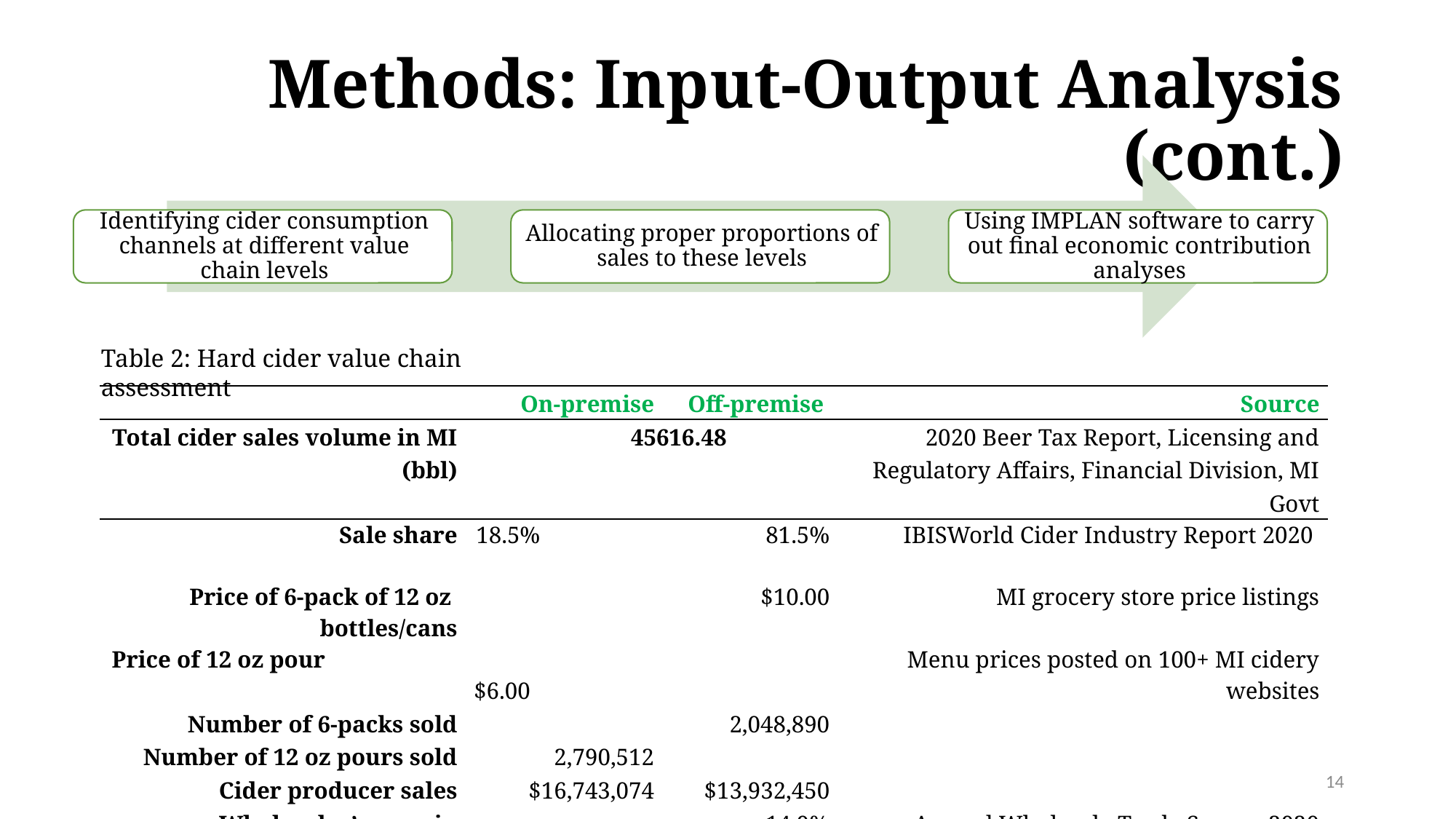

# Methods: Input-Output Analysis (cont.)
Identifying cider consumption channels at different value chain levels
Allocating proper proportions of sales to these levels
Using IMPLAN software to carry out final economic contribution analyses
Table 2: Hard cider value chain assessment
|  | On-premise | Off-premise | Source |
| --- | --- | --- | --- |
| Total cider sales volume in MI (bbl) | 45616.48 |  | 2020 Beer Tax Report, Licensing and Regulatory Affairs, Financial Division, MI Govt |
| Sale share | 18.5% | 81.5% | IBISWorld Cider Industry Report 2020 |
| Price of 6-pack of 12 oz bottles/cans |  | $10.00 | MI grocery store price listings |
| Price of 12 oz pour | $6.00 |  | Menu prices posted on 100+ MI cidery websites |
| Number of 6-packs sold |  | 2,048,890 |  |
| Number of 12 oz pours sold | 2,790,512 |  |  |
| Cider producer sales | $16,743,074 | $13,932,450 |  |
| Wholesaler’s margin |  | 14.9% | Annual Wholesale Trade Survey 2020 |
| Wholesale to retailers |  | $16,007,975 |  |
| Retailer’s Margin |  | 28.0% | Annual Retail Trade Survey 2020 |
| Retail sales to consumers |  | $20,488,897 |  |
14